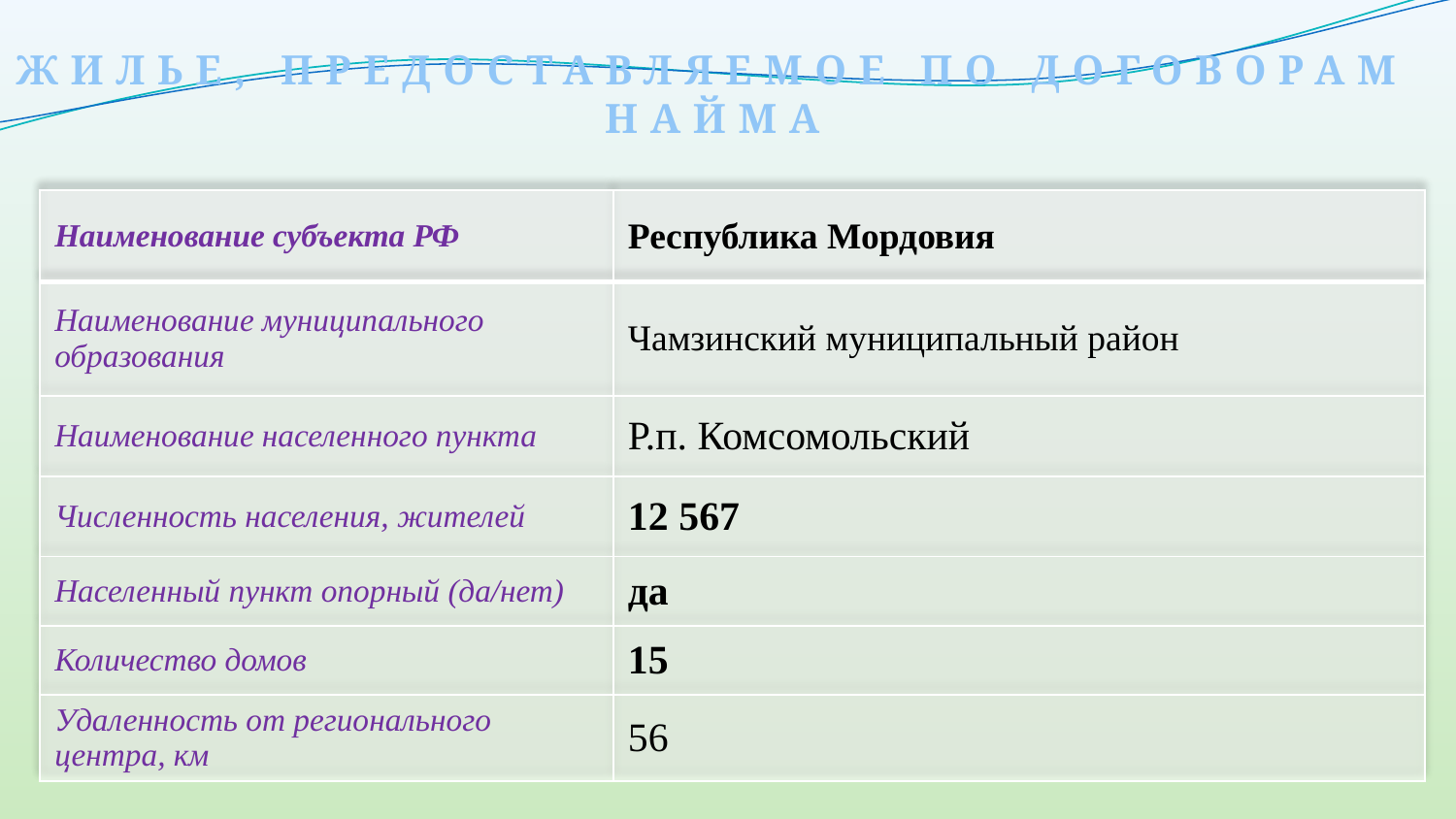

ЖИЛЬЕ, ПРЕДОСТАВЛЯЕМОЕ ПО ДОГОВОРАМ НАЙМА
| Наименование субъекта РФ | Республика Мордовия |
| --- | --- |
| Наименование муниципального образования | Чамзинский муниципальный район |
| Наименование населенного пункта | Р.п. Комсомольский |
| Численность населения, жителей | 12 567 |
| Населенный пункт опорный (да/нет) | да |
| Количество домов | 15 |
| Удаленность от регионального центра, км | 56 |